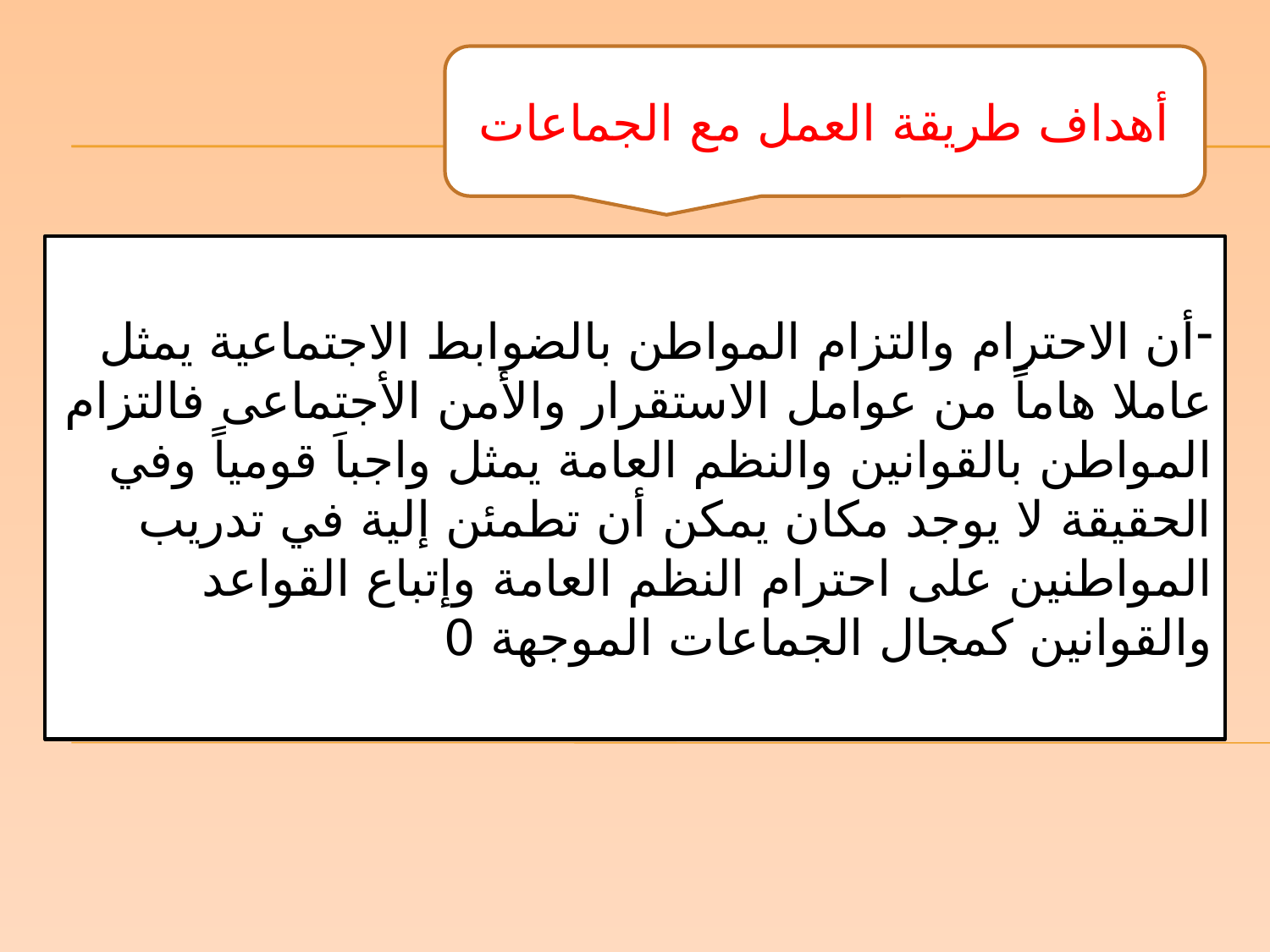

أهداف طريقة العمل مع الجماعات

أن الاحترام والتزام المواطن بالضوابط الاجتماعية يمثل عاملا هاماً من عوامل الاستقرار والأمن الأجتماعى فالتزام المواطن بالقوانين والنظم العامة يمثل واجباَ قومياً وفي الحقيقة لا يوجد مكان يمكن أن تطمئن إلية في تدريب المواطنين على احترام النظم العامة وإتباع القواعد والقوانين كمجال الجماعات الموجهة 0